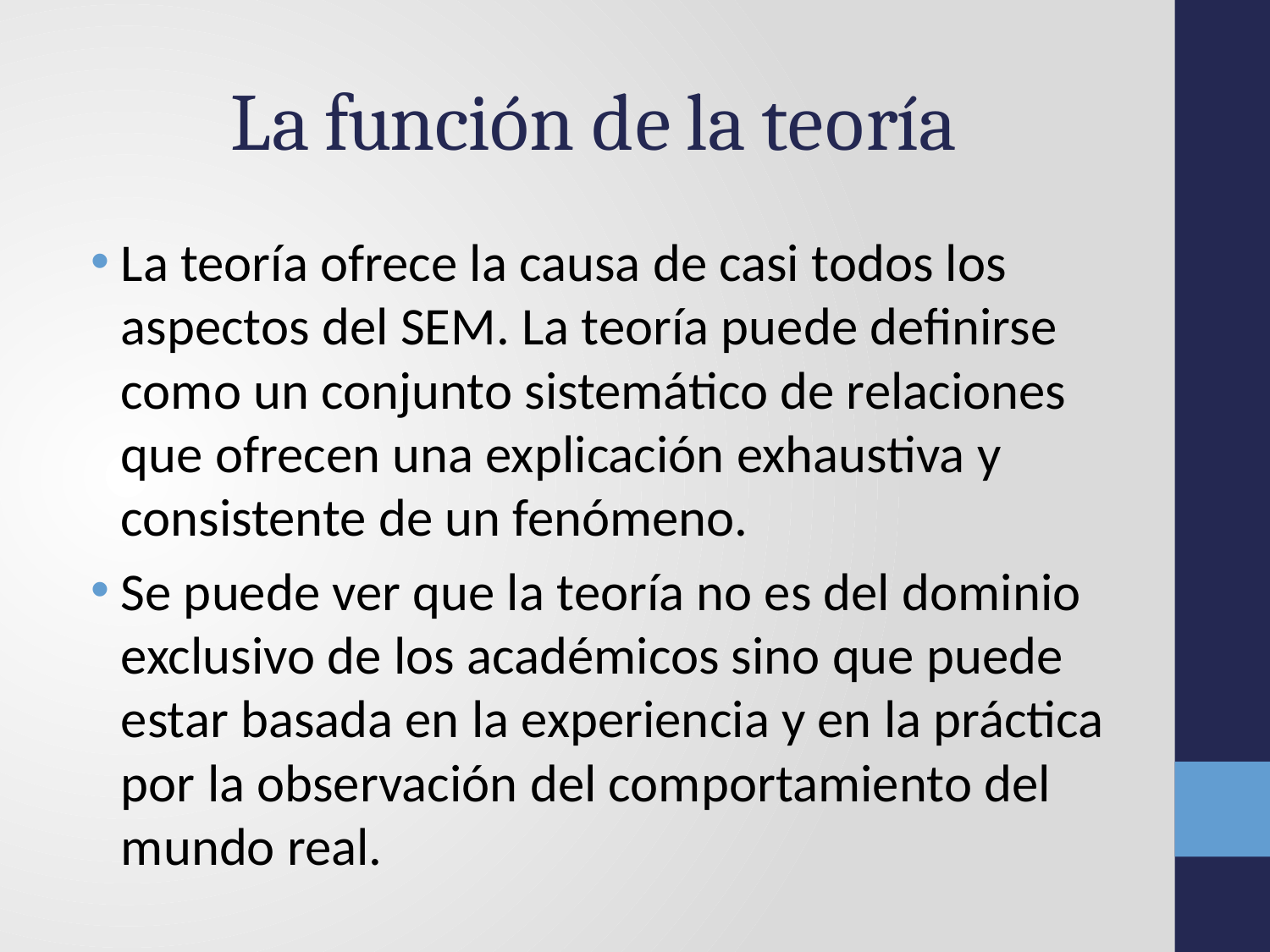

# La función de la teoría
La teoría ofrece la causa de casi todos los aspectos del SEM. La teoría puede definirse como un conjunto sistemático de relaciones que ofrecen una explicación exhaustiva y consistente de un fenómeno.
Se puede ver que la teoría no es del dominio exclusivo de los académicos sino que puede estar basada en la experiencia y en la práctica por la observación del comportamiento del mundo real.